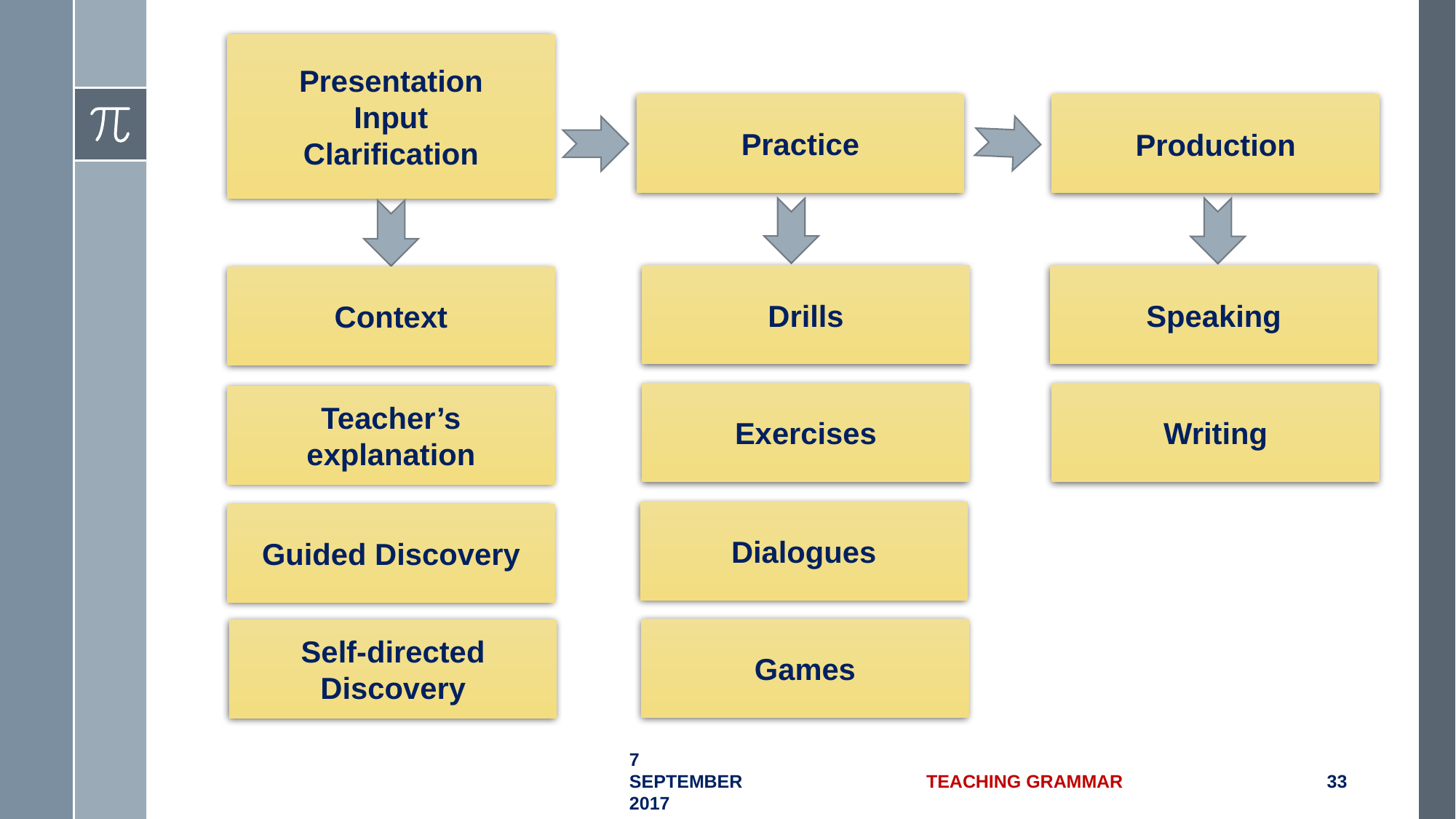

Presentation
Input
Clarification
Practice
Production

Drills
Speaking
Context
Exercises
Writing
Teacher’s explanation
Dialogues
Guided Discovery
Games
Self-directed Discovery
7 September 2017
Teaching Grammar
33